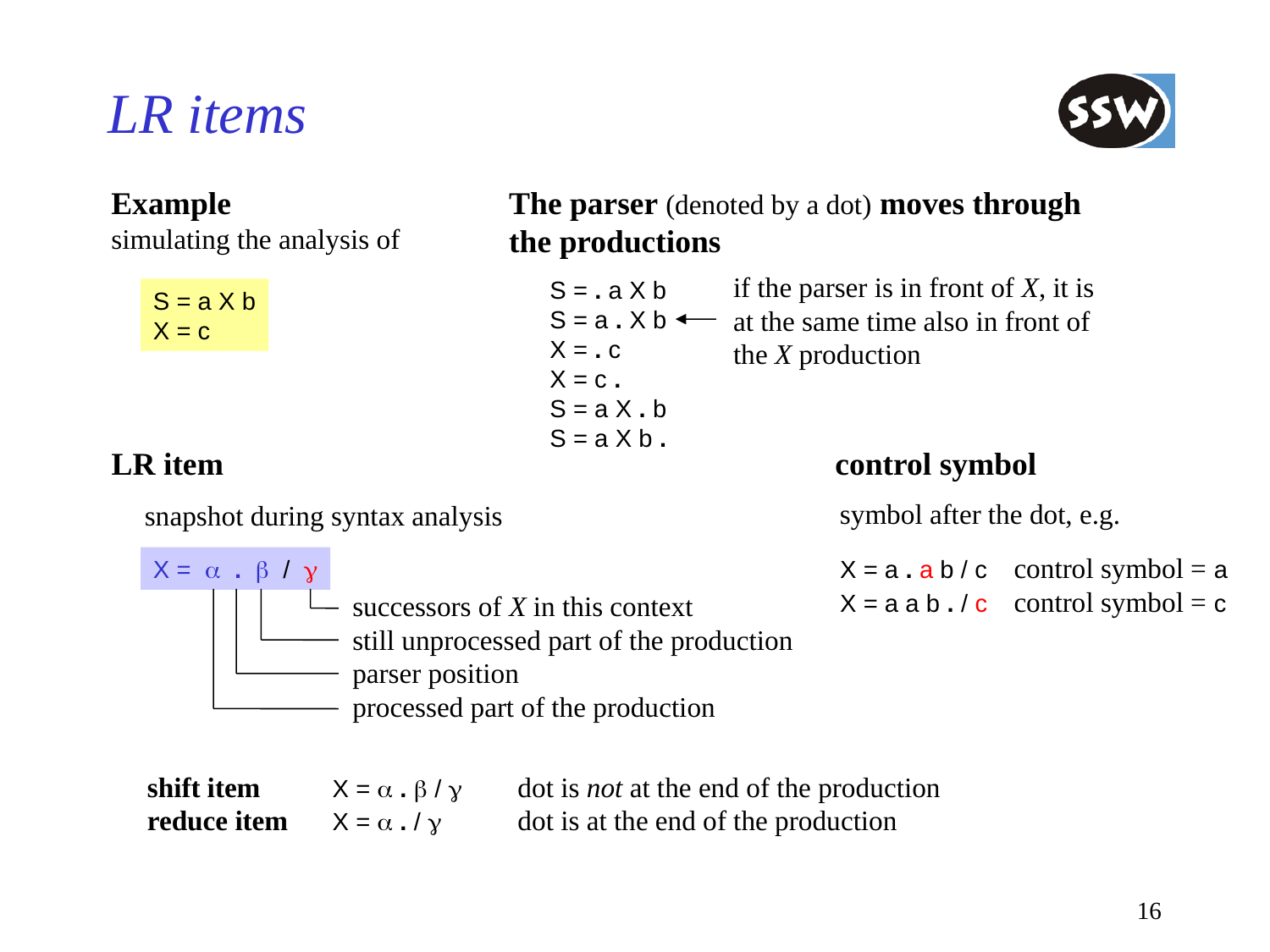

# LR items
Example
simulating the analysis of
The parser (denoted by a dot) moves through
the productions
S = . a X b
if the parser is in front of X, it is
at the same time also in front of
the X production

S = a X b
X = c
S = a . X b
X = . c
X = c .
S = a X . b
S = a X b .
LR item
snapshot during syntax analysis
X =  α  .  β  /  γ
successors of X in this context
still unprocessed part of the production
parser position
processed part of the production

control symbol
symbol after the dot, e.g.
X = a . a b / c 	control symbol = a
X = a a b . / c 	control symbol = c
shift item	X = α . β / γ	dot is not at the end of the production
reduce item	X = α . / γ	dot is at the end of the production
16